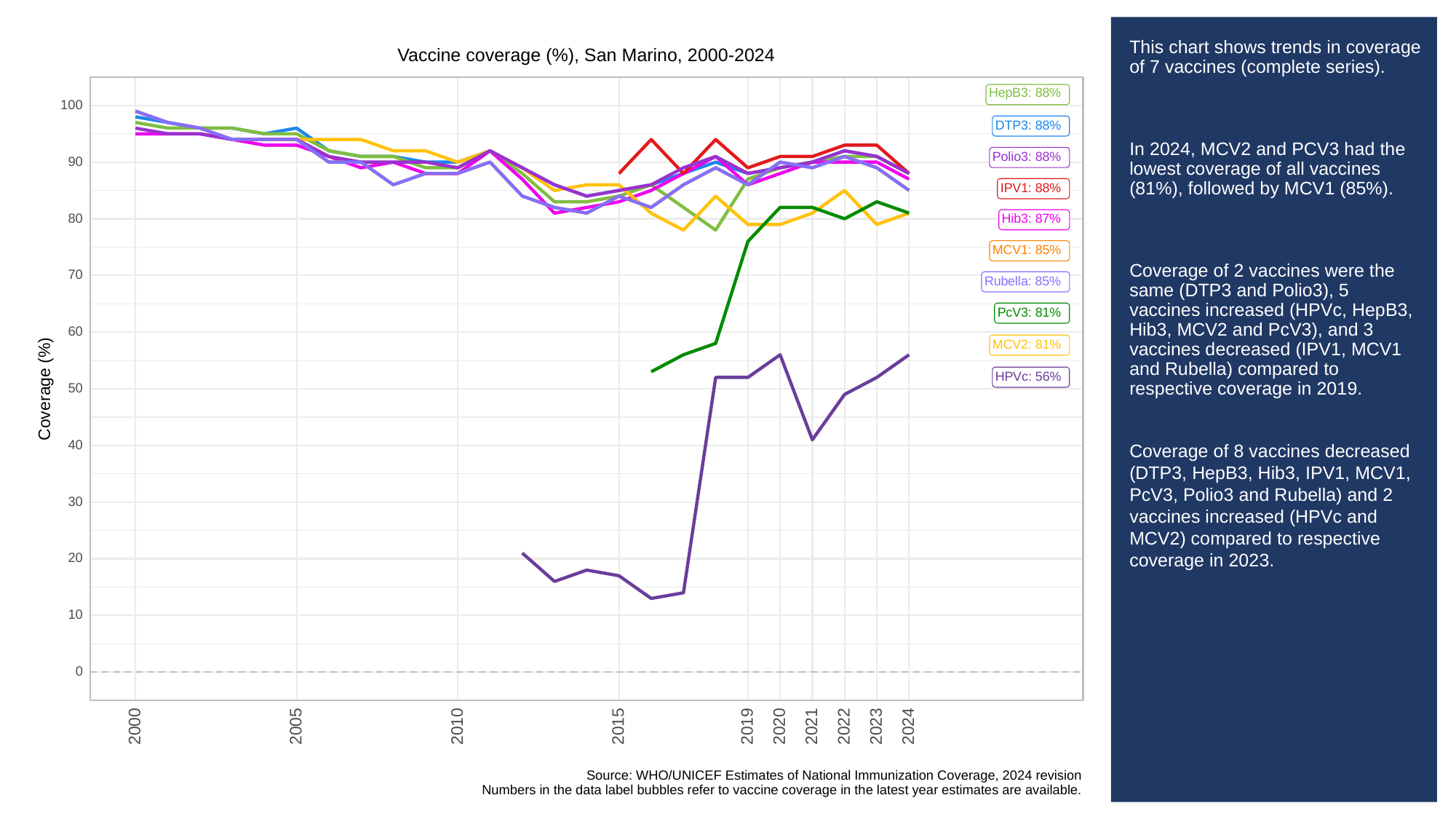

# This chart shows trends in coverage of 7 vaccines (complete series).

In 2024, MCV2 and PCV3 had the lowest coverage of all vaccines (81%), followed by MCV1 (85%).

Coverage of 2 vaccines were the same (DTP3 and Polio3), 5 vaccines increased (HPVc, HepB3, Hib3, MCV2 and PcV3), and 3 vaccines decreased (IPV1, MCV1 and Rubella) compared to respective coverage in 2019.

Coverage of 8 vaccines decreased (DTP3, HepB3, Hib3, IPV1, MCV1, PcV3, Polio3 and Rubella) and 2 vaccines increased (HPVc and MCV2) compared to respective coverage in 2023.

Vaccine coverage (%), San Marino, 2000-2024

HepB3: 88%

100

DTP3: 88%

Polio3: 88%
90

IPV1: 88%

80

Hib3: 87%

MCV1: 85%

70

Rubella: 85%

PcV3: 81%
60

MCV2: 81%

HPVc: 56%
Coverage (%)
50

40

30

20

10

0

2023
2000
2005
2010
2015
2019
2020
2021
2022
2024
Source: WHO/UNICEF Estimates of National Immunization Coverage, 2024 revision
Numbers in the data label bubbles refer to vaccine coverage in the latest year estimates are available.